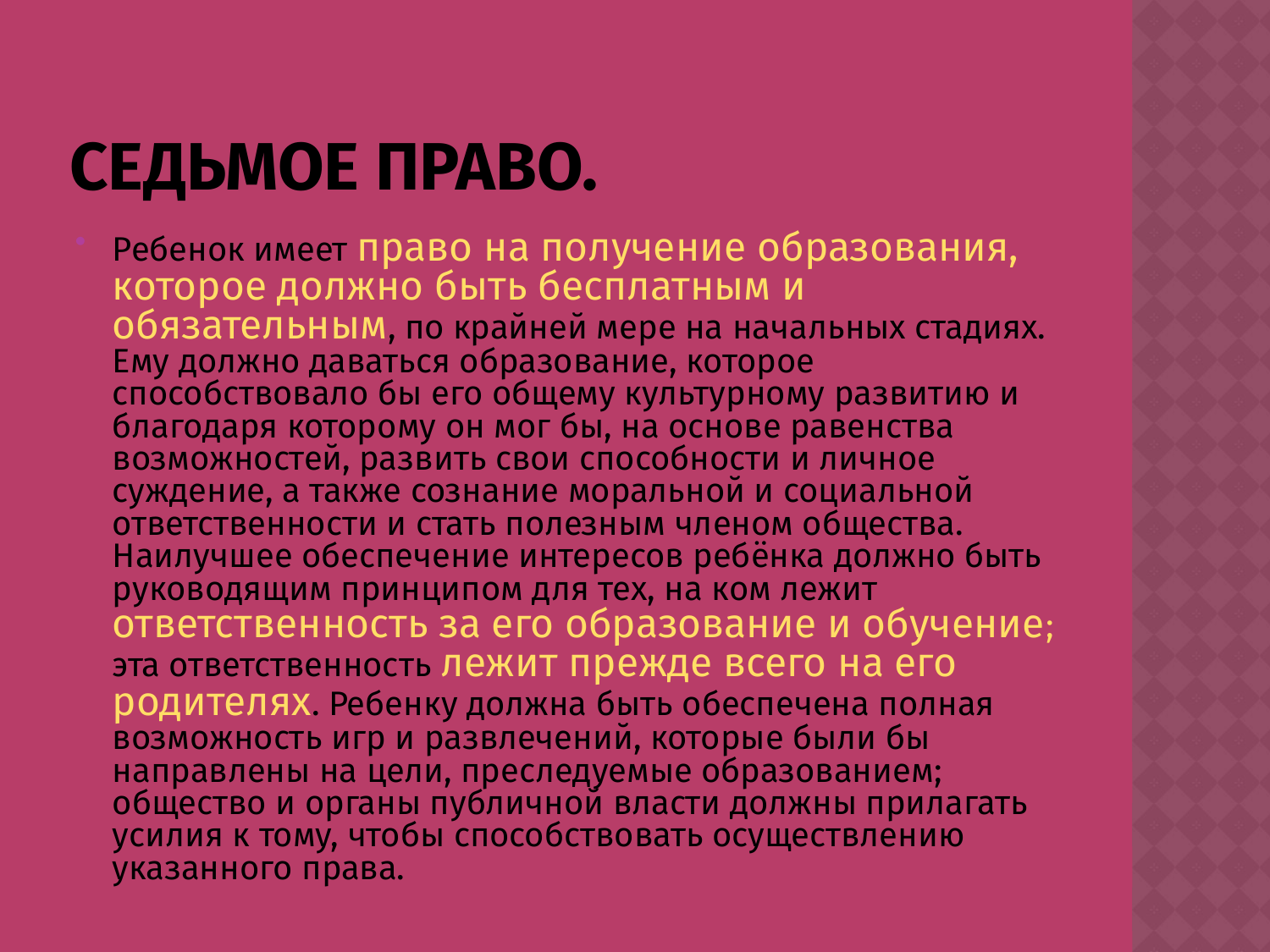

# Седьмое право.
Ребенок имеет право на получение образования, которое должно быть бесплатным и обязательным, по крайней мере на начальных стадиях. Ему должно даваться образование, которое способствовало бы его общему культурному развитию и благодаря которому он мог бы, на основе равенства возможностей, развить свои способности и личное суждение, а также сознание моральной и социальной ответственности и стать полезным членом общества. Наилучшее обеспечение интересов ребёнка должно быть руководящим принципом для тех, на ком лежит ответственность за его образование и обучение; эта ответственность лежит прежде всего на его родителях. Ребенку должна быть обеспечена полная возможность игр и развлечений, которые были бы направлены на цели, преследуемые образованием; общество и органы публичной власти должны прилагать усилия к тому, чтобы способствовать осуществлению указанного права.